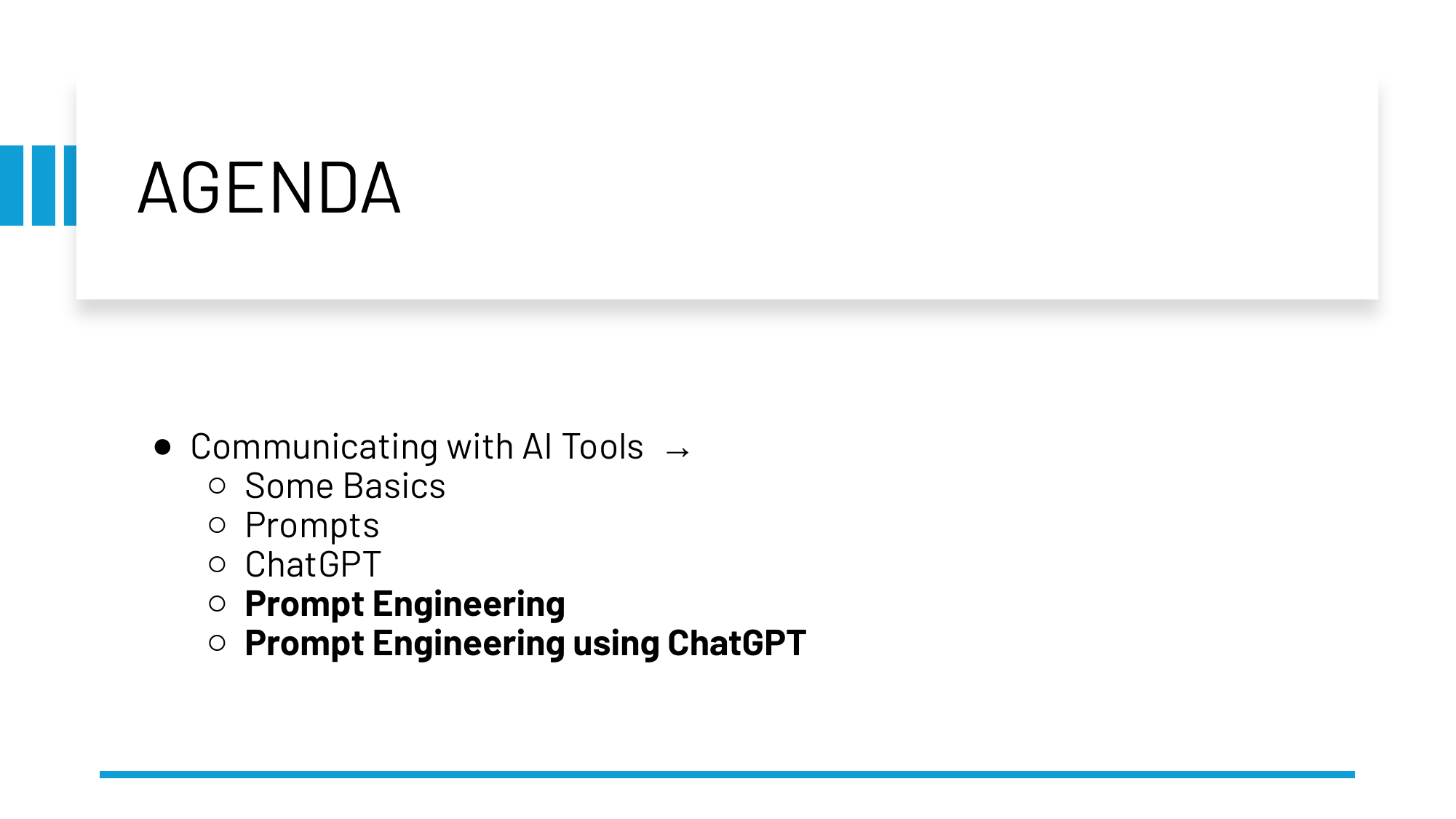

# AGENDA

Communicating with AI Tools  →
Some Basics
Prompts
ChatGPT
Prompt Engineering
Prompt Engineering using ChatGPT